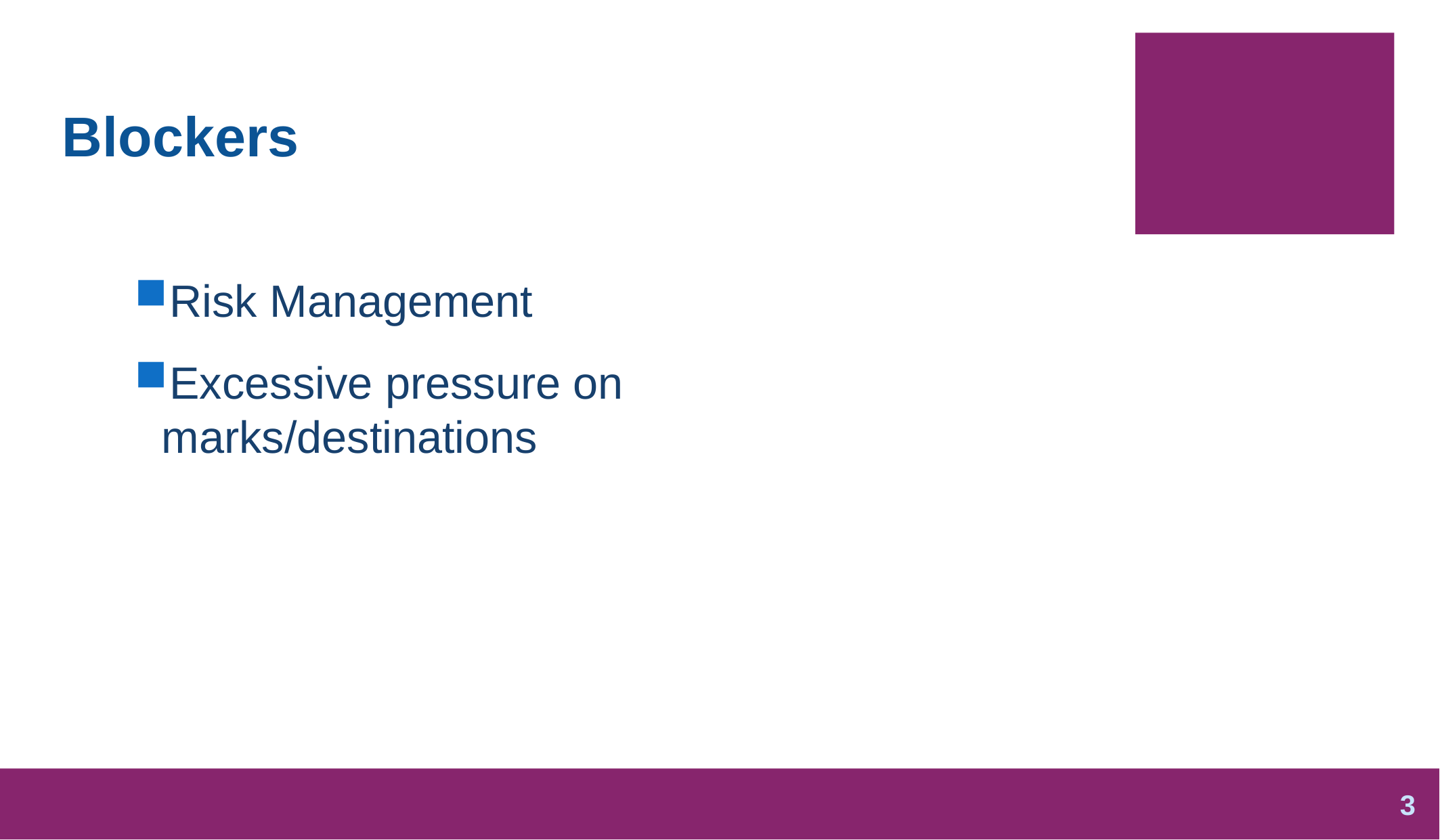

# Blockers
Risk Management
Excessive pressure on
marks/destinations

3